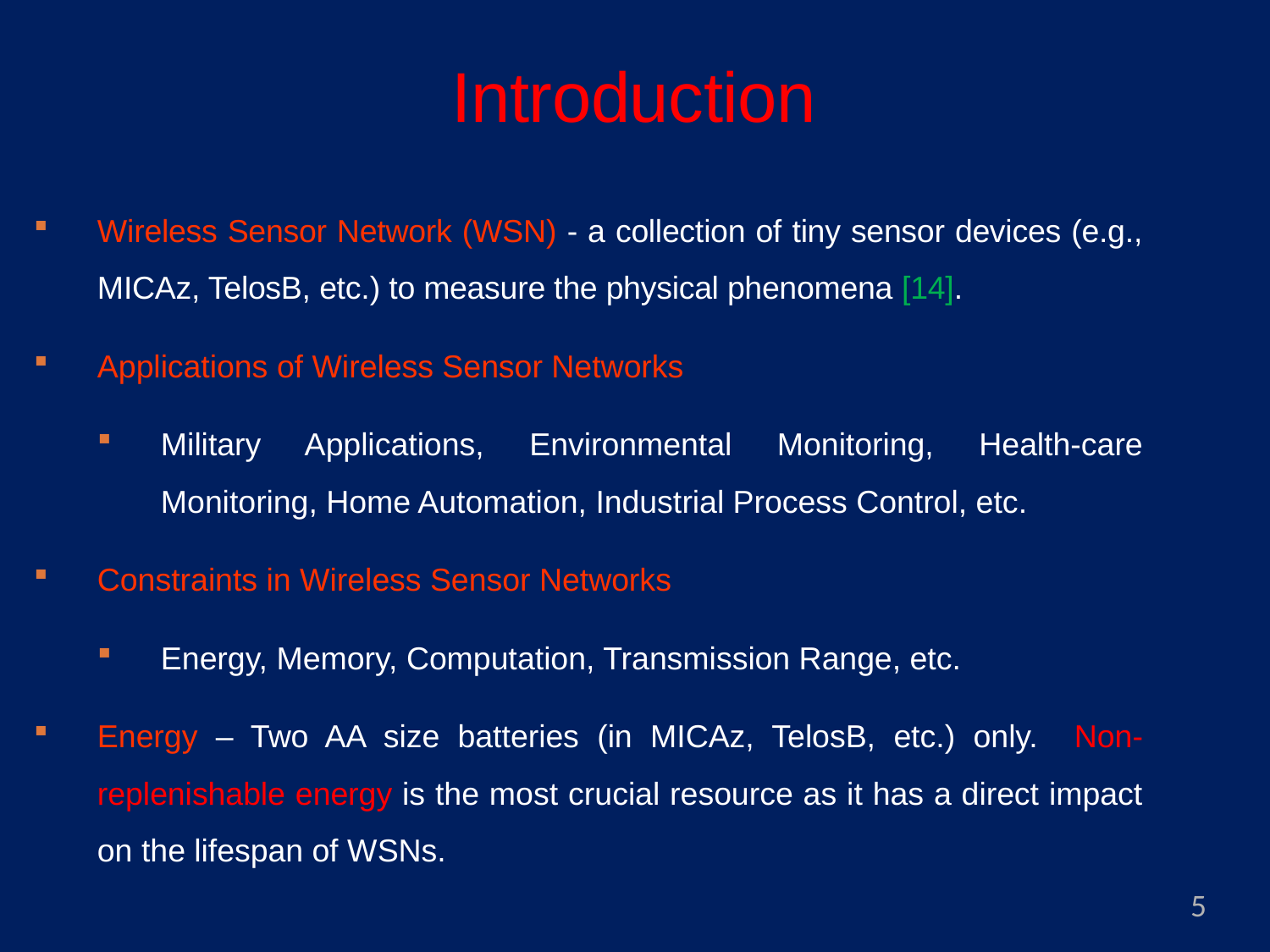

# Introduction
Wireless Sensor Network (WSN) - a collection of tiny sensor devices (e.g., MICAz, TelosB, etc.) to measure the physical phenomena [14].
Applications of Wireless Sensor Networks
Military Applications, Environmental Monitoring, Health-care Monitoring, Home Automation, Industrial Process Control, etc.
Constraints in Wireless Sensor Networks
Energy, Memory, Computation, Transmission Range, etc.
Energy – Two AA size batteries (in MICAz, TelosB, etc.) only.  Non-replenishable energy is the most crucial resource as it has a direct impact on the lifespan of WSNs.
5